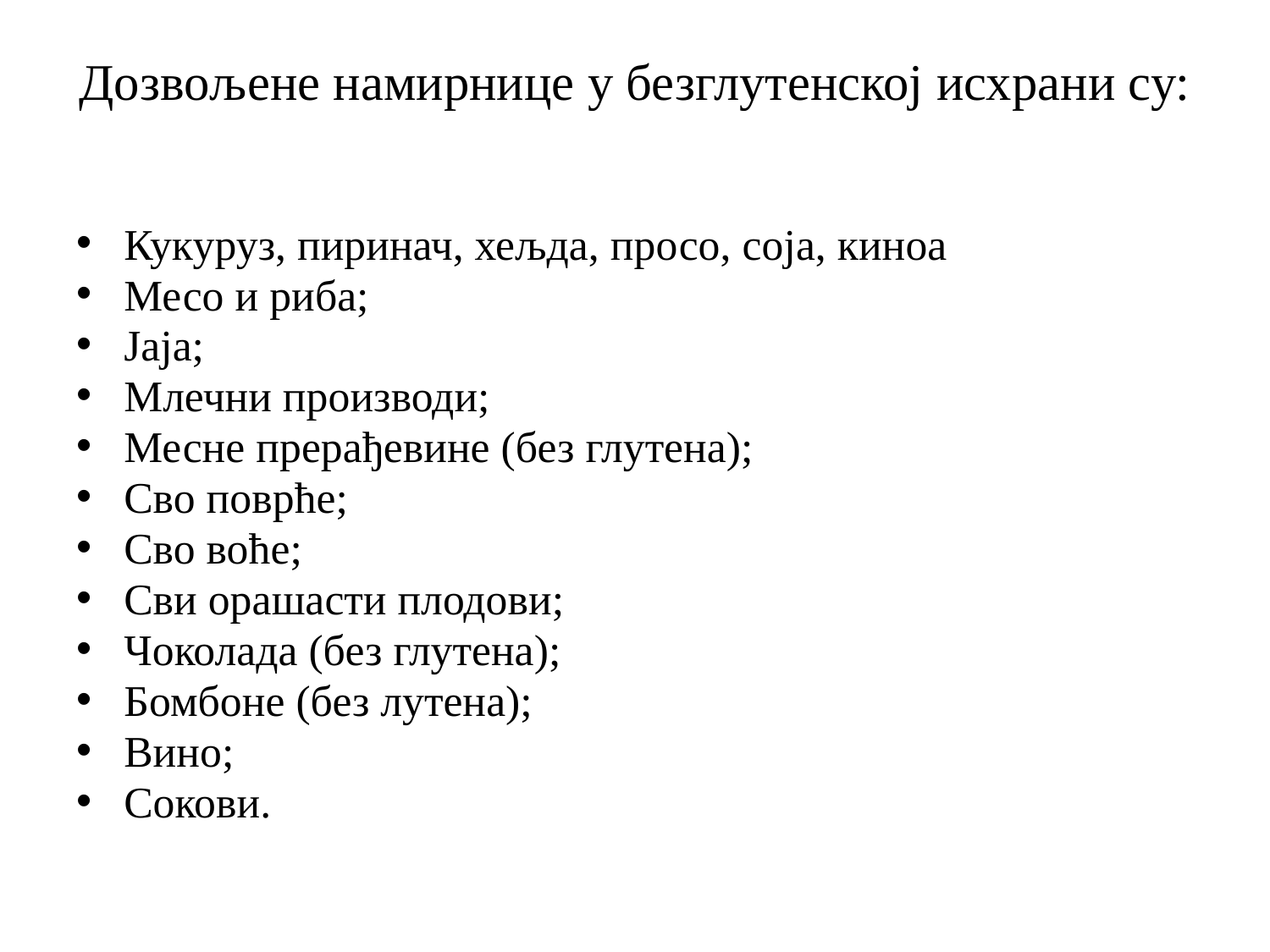

# Дозвољене намирнице у безглутенској исхрани су:

Кукуруз, пиринач, хељда, просо, соја, киноа
Месо и риба;
Јаја;
Млечни производи;
Месне прерађевине (без глутена);
Сво поврће;
Сво воће;
Сви орашасти плодови;
Чоколада (без глутена);
Бомбоне (без лутена);
Вино;
Сокови.